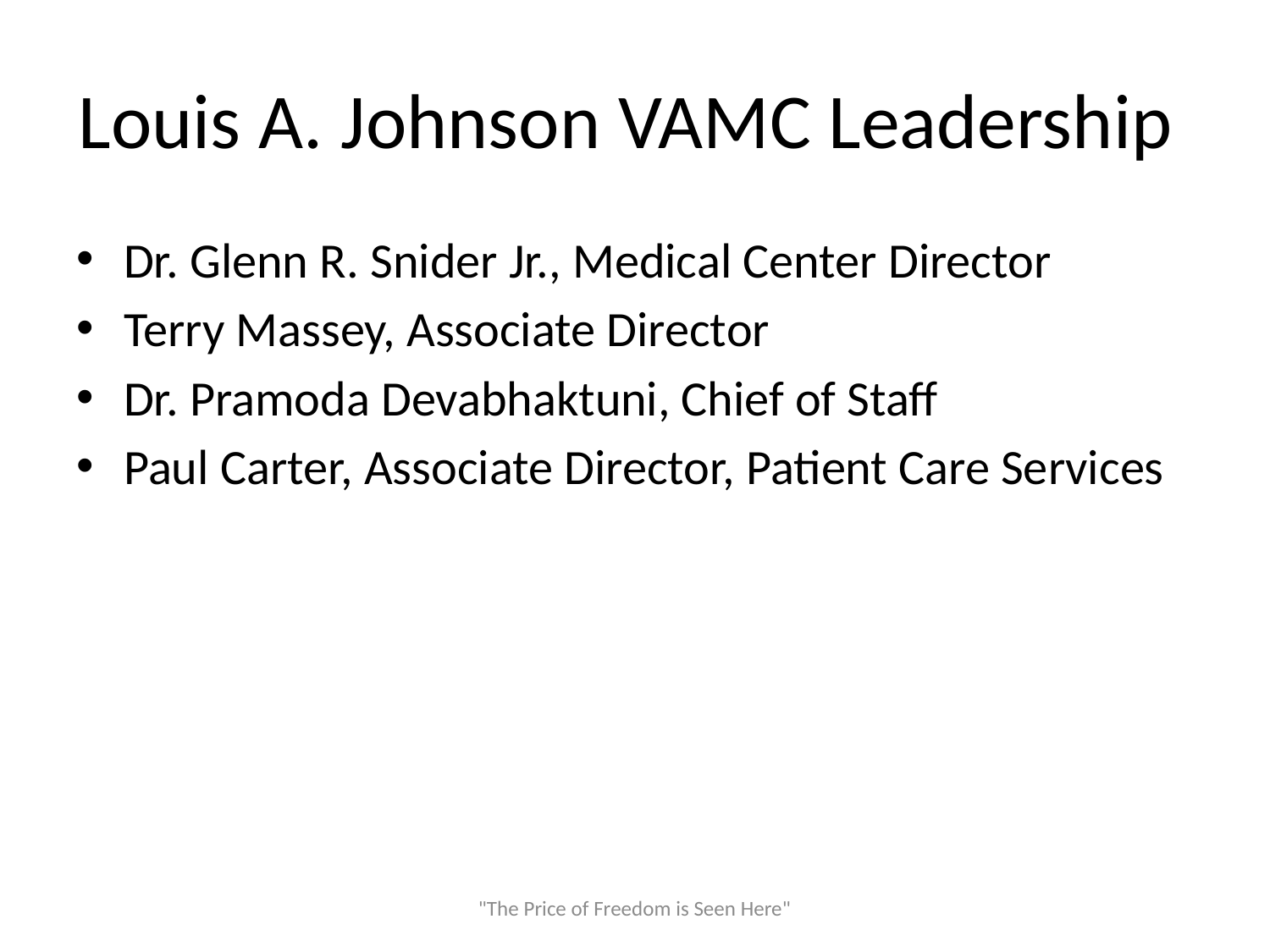

# Louis A. Johnson VAMC Leadership
Dr. Glenn R. Snider Jr., Medical Center Director
Terry Massey, Associate Director
Dr. Pramoda Devabhaktuni, Chief of Staff
Paul Carter, Associate Director, Patient Care Services

"The Price of Freedom is Seen Here"